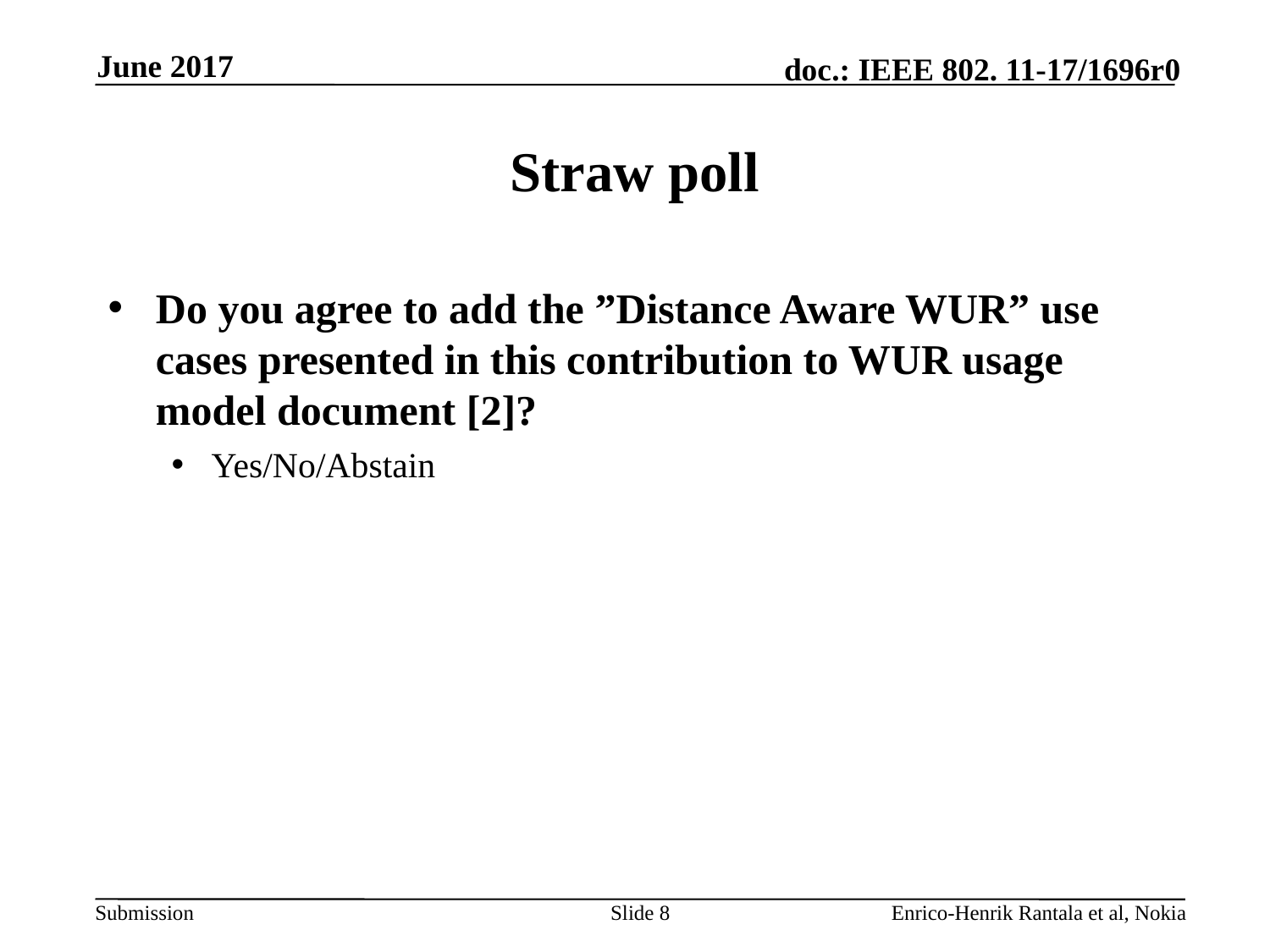

June 2017
# Straw poll
Do you agree to add the ”Distance Aware WUR” use cases presented in this contribution to WUR usage model document [2]?
Yes/No/Abstain
Slide 8
Enrico-Henrik Rantala et al, Nokia